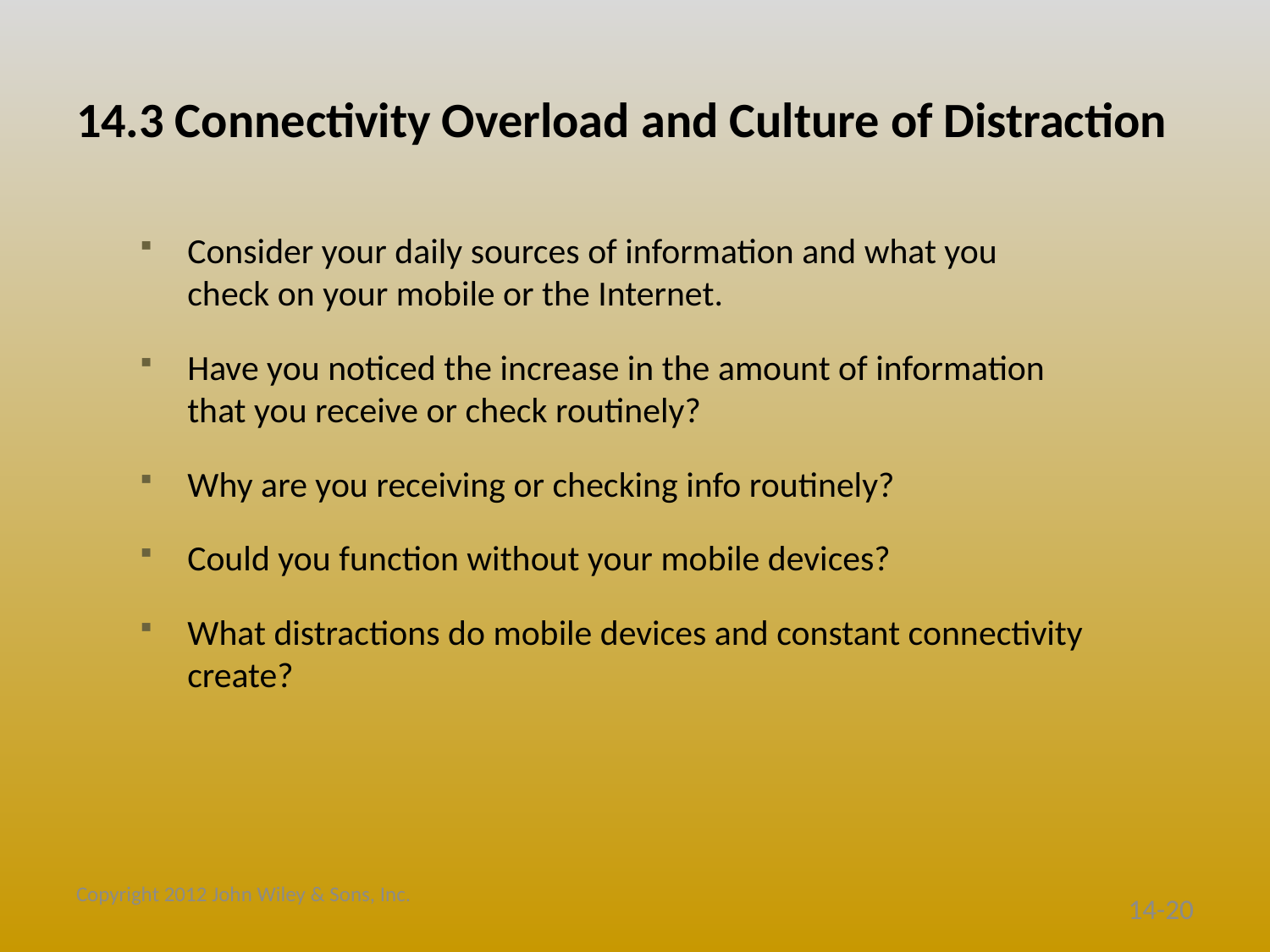

# 14.3 Connectivity Overload and Culture of Distraction
Consider your daily sources of information and what you check on your mobile or the Internet.
Have you noticed the increase in the amount of information that you receive or check routinely?
Why are you receiving or checking info routinely?
Could you function without your mobile devices?
What distractions do mobile devices and constant connectivity create?
Copyright 2012 John Wiley & Sons, Inc.
14-20